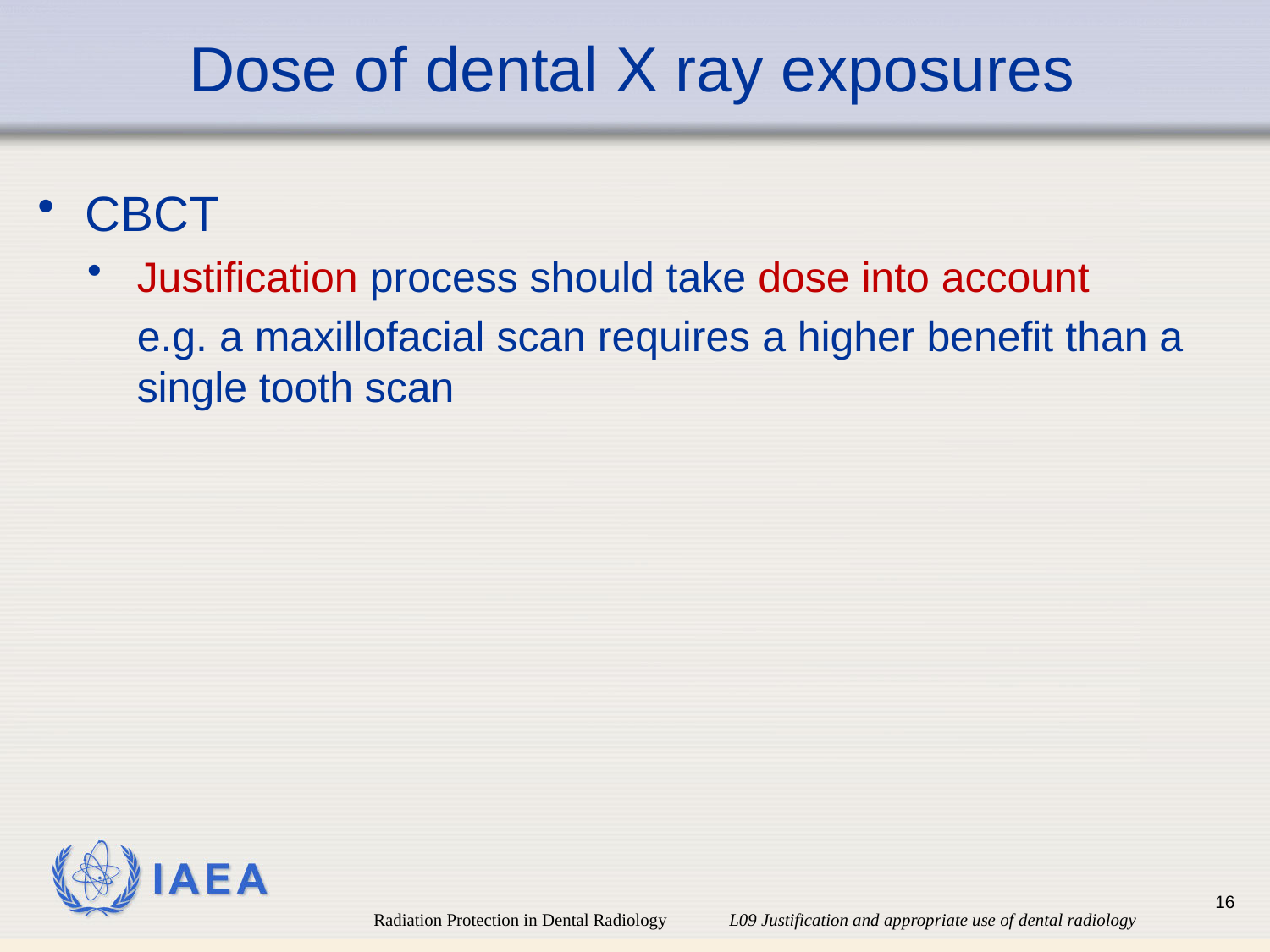

# Dose of dental X ray exposures
CBCT
Justification process should take dose into account
	e.g. a maxillofacial scan requires a higher benefit than a single tooth scan

16
Radiation Protection in Dental Radiology              L09 Justification and appropriate use of dental radiology